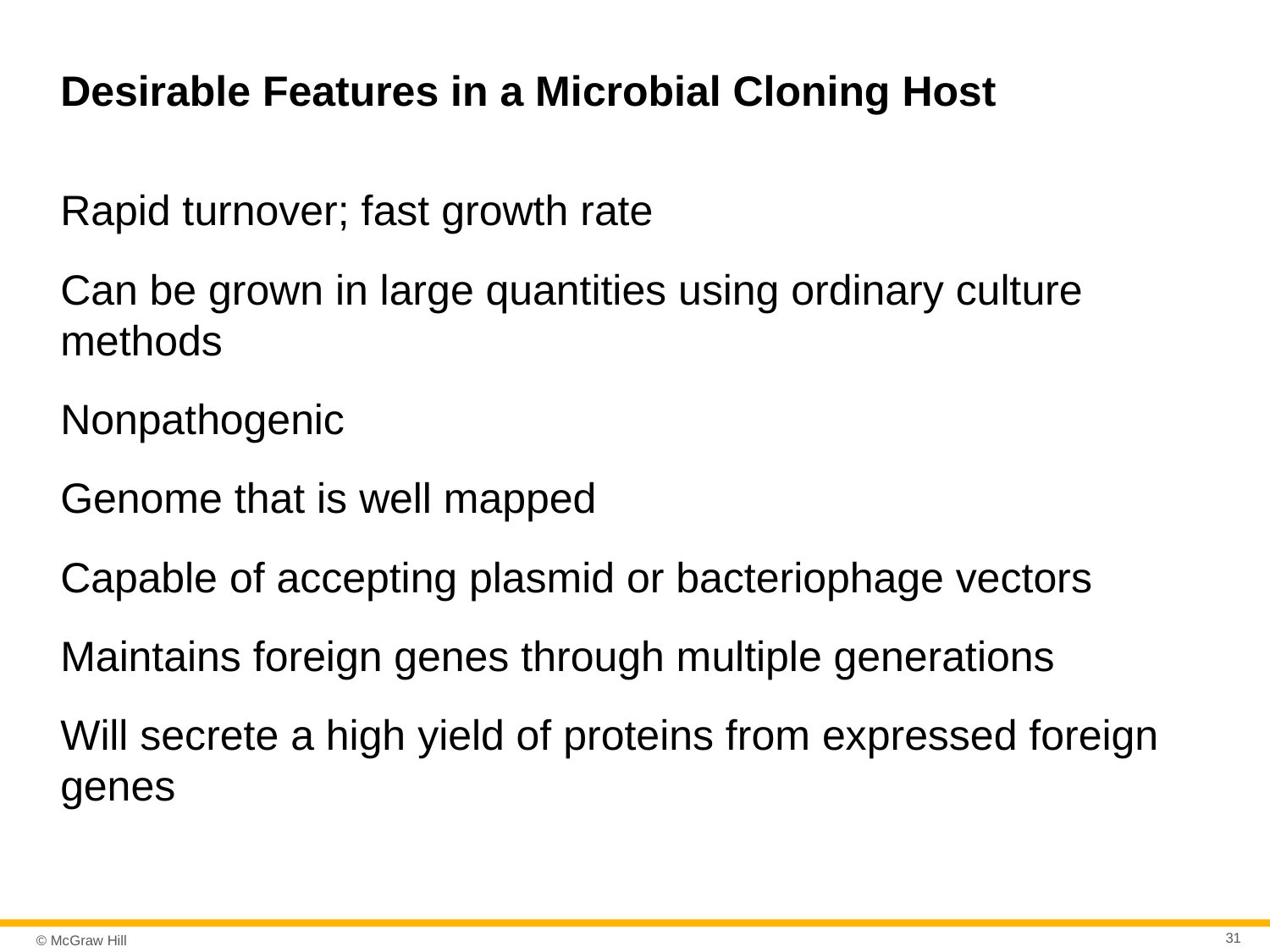

# Desirable Features in a Microbial Cloning Host
Rapid turnover; fast growth rate
Can be grown in large quantities using ordinary culture methods
Nonpathogenic
Genome that is well mapped
Capable of accepting plasmid or bacteriophage vectors
Maintains foreign genes through multiple generations
Will secrete a high yield of proteins from expressed foreign genes